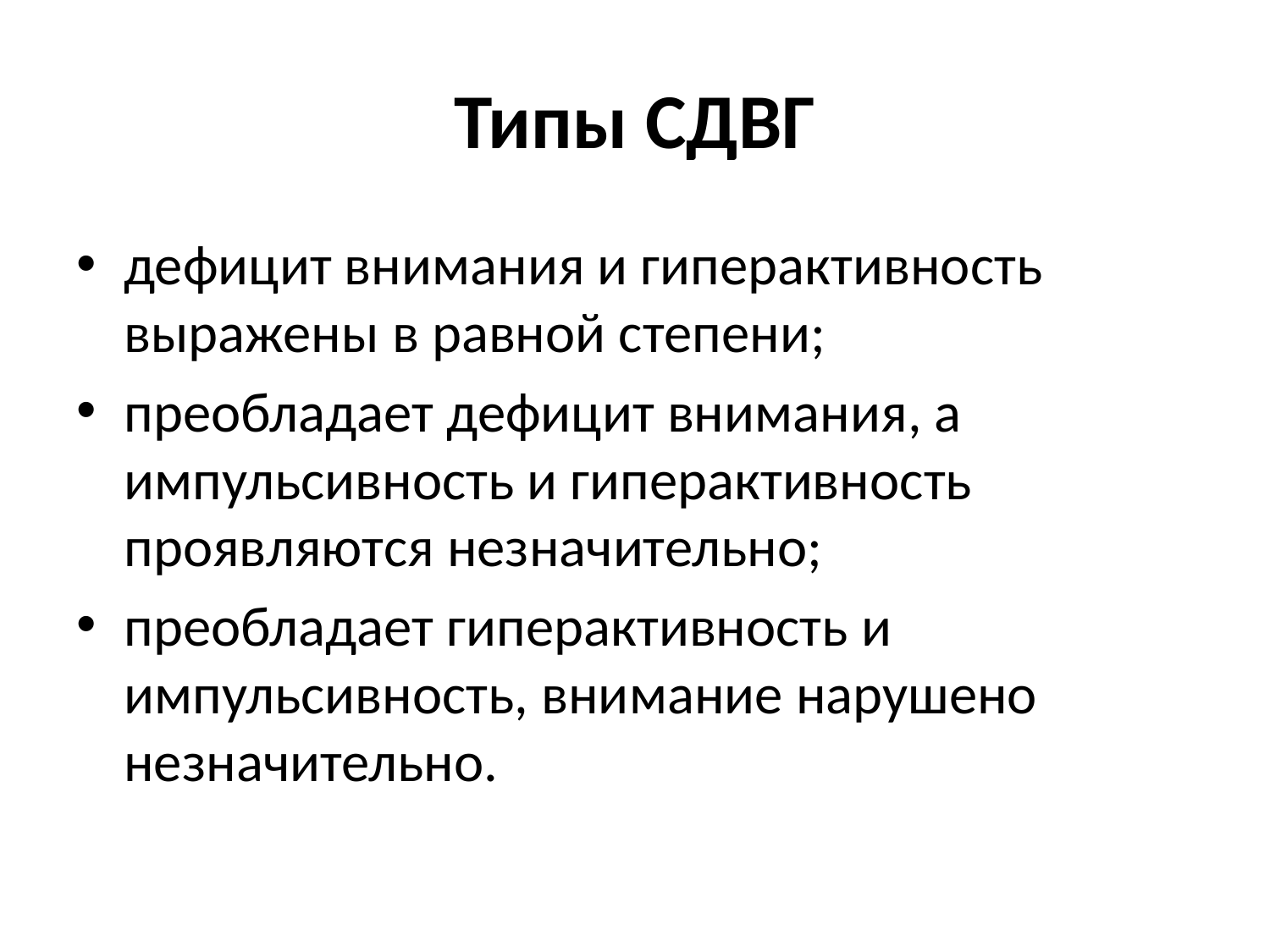

# Типы СДВГ
дефицит внимания и гиперактивность выражены в равной степени;
преобладает дефицит внимания, а импульсивность и гиперактивность проявляются незначительно;
преобладает гиперактивность и импульсивность, внимание нарушено незначительно.